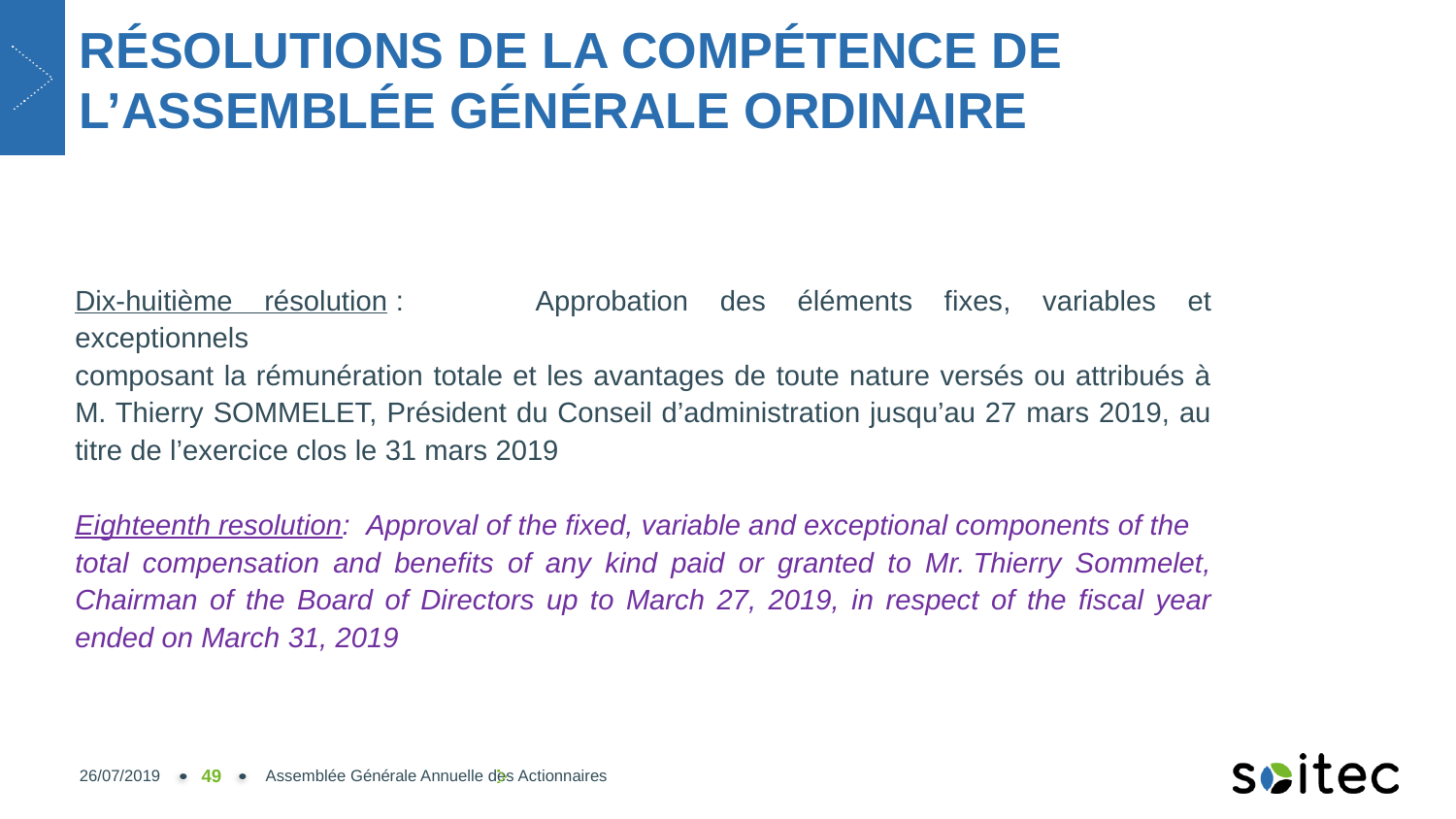

# RÉSOLUTIONS DE LA COMPÉTENCE DE L’ASSEMBLÉE GÉNÉRALE ORDINAIRE
Dix-huitième résolution :	Approbation des éléments fixes, variables et exceptionnels
composant la rémunération totale et les avantages de toute nature versés ou attribués à M. Thierry SOMMELET, Président du Conseil d’administration jusqu’au 27 mars 2019, au titre de l’exercice clos le 31 mars 2019

Eighteenth resolution:	Approval of the fixed, variable and exceptional components of the
total compensation and benefits of any kind paid or granted to Mr. Thierry Sommelet, Chairman of the Board of Directors up to March 27, 2019, in respect of the fiscal year ended on March 31, 2019
26/07/2019
49
Assemblée Générale Annuelle des Actionnaires